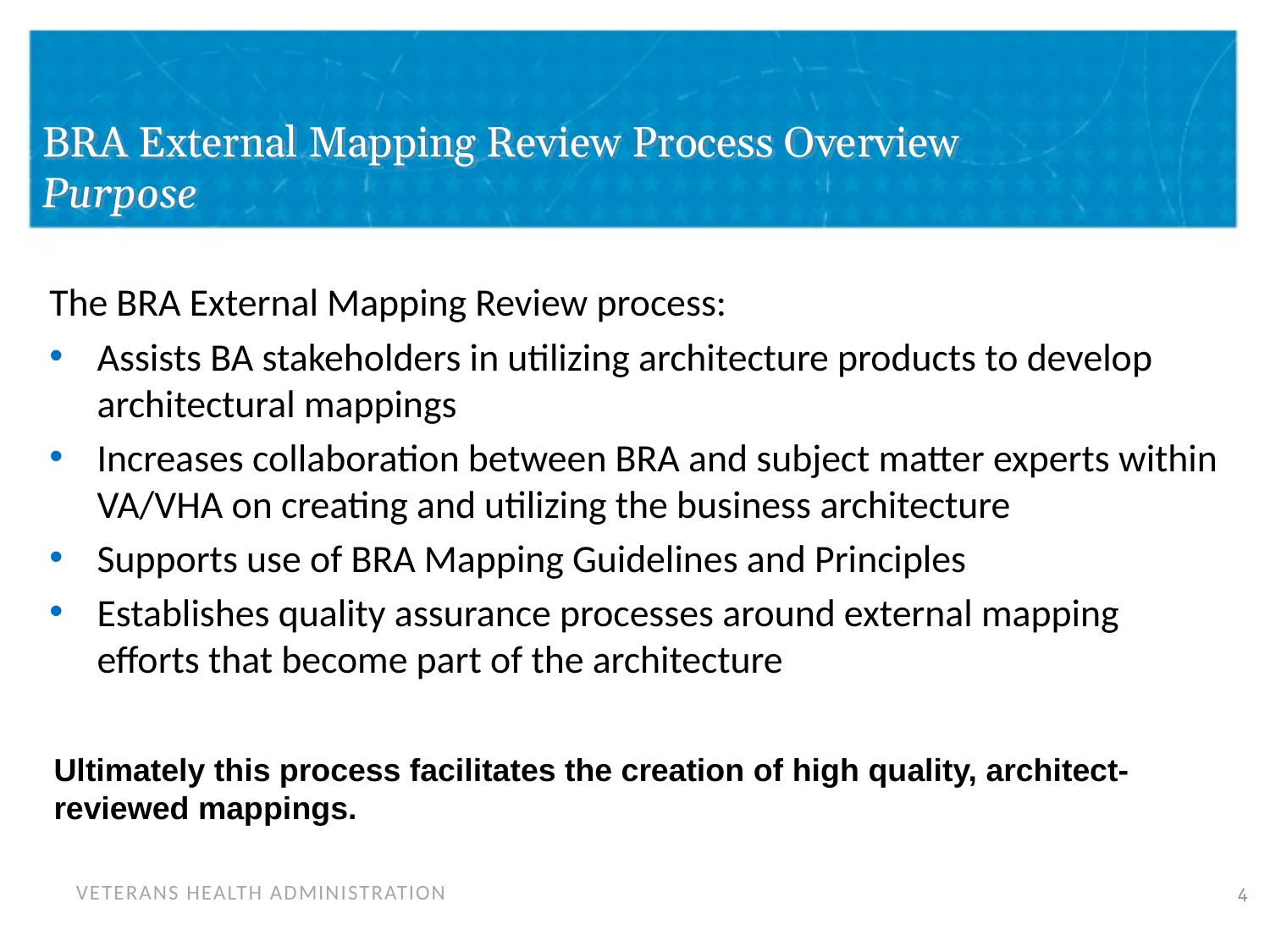

BRA External Mapping Review Process Overview
Purpose
The BRA External Mapping Review process:
Assists BA stakeholders in utilizing architecture products to develop architectural mappings
Increases collaboration between BRA and subject matter experts within VA/VHA on creating and utilizing the business architecture
Supports use of BRA Mapping Guidelines and Principles
Establishes quality assurance processes around external mapping efforts that become part of the architecture

Ultimately this process facilitates the creation of high quality, architect-reviewed mappings.
4